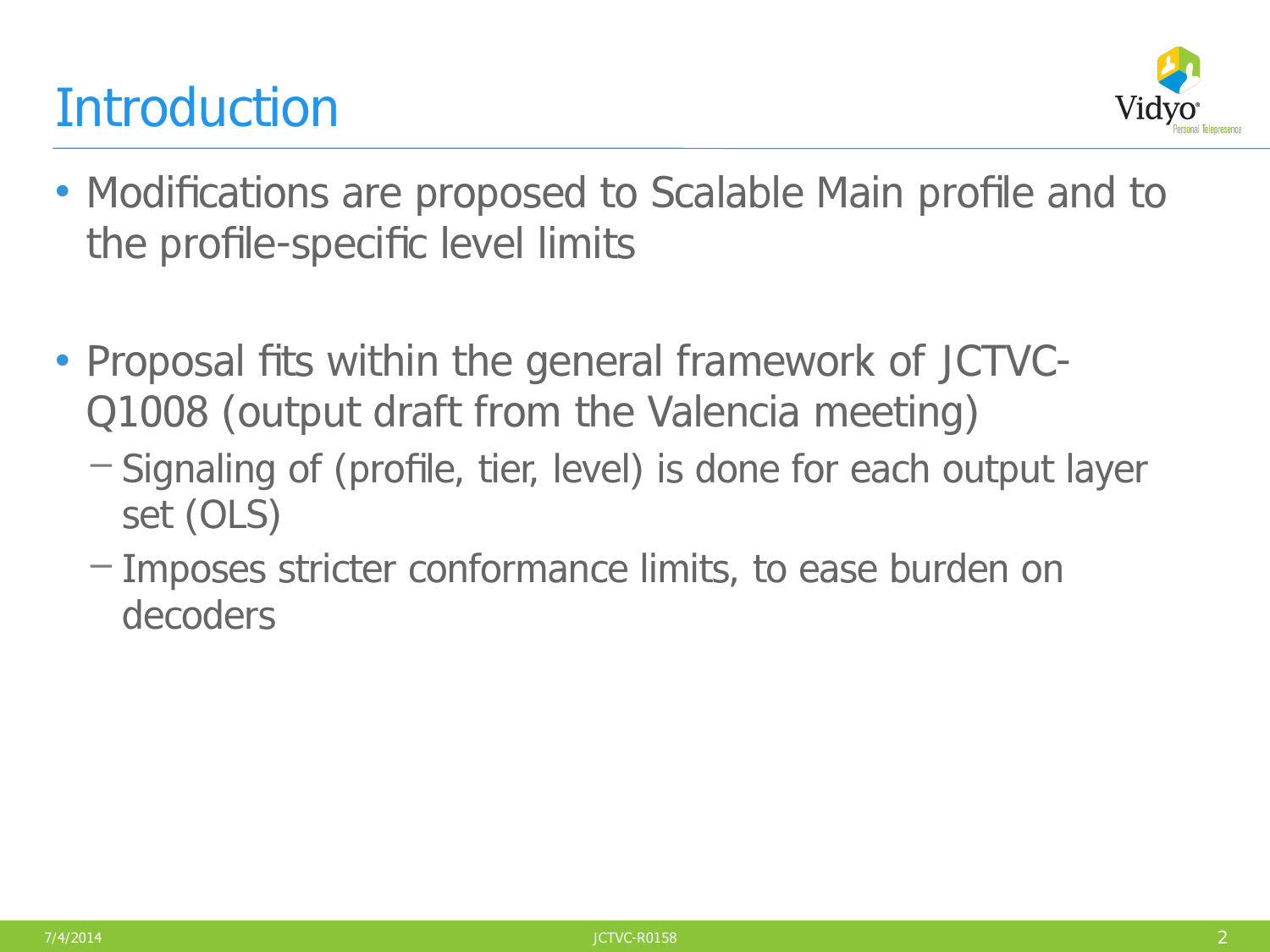

# Introduction
Modifications are proposed to Scalable Main profile and to the profile-specific level limits

Proposal fits within the general framework of JCTVC-Q1008 (output draft from the Valencia meeting)
Signaling of (profile, tier, level) is done for each output layer set (OLS)
Imposes stricter conformance limits, to ease burden on decoders